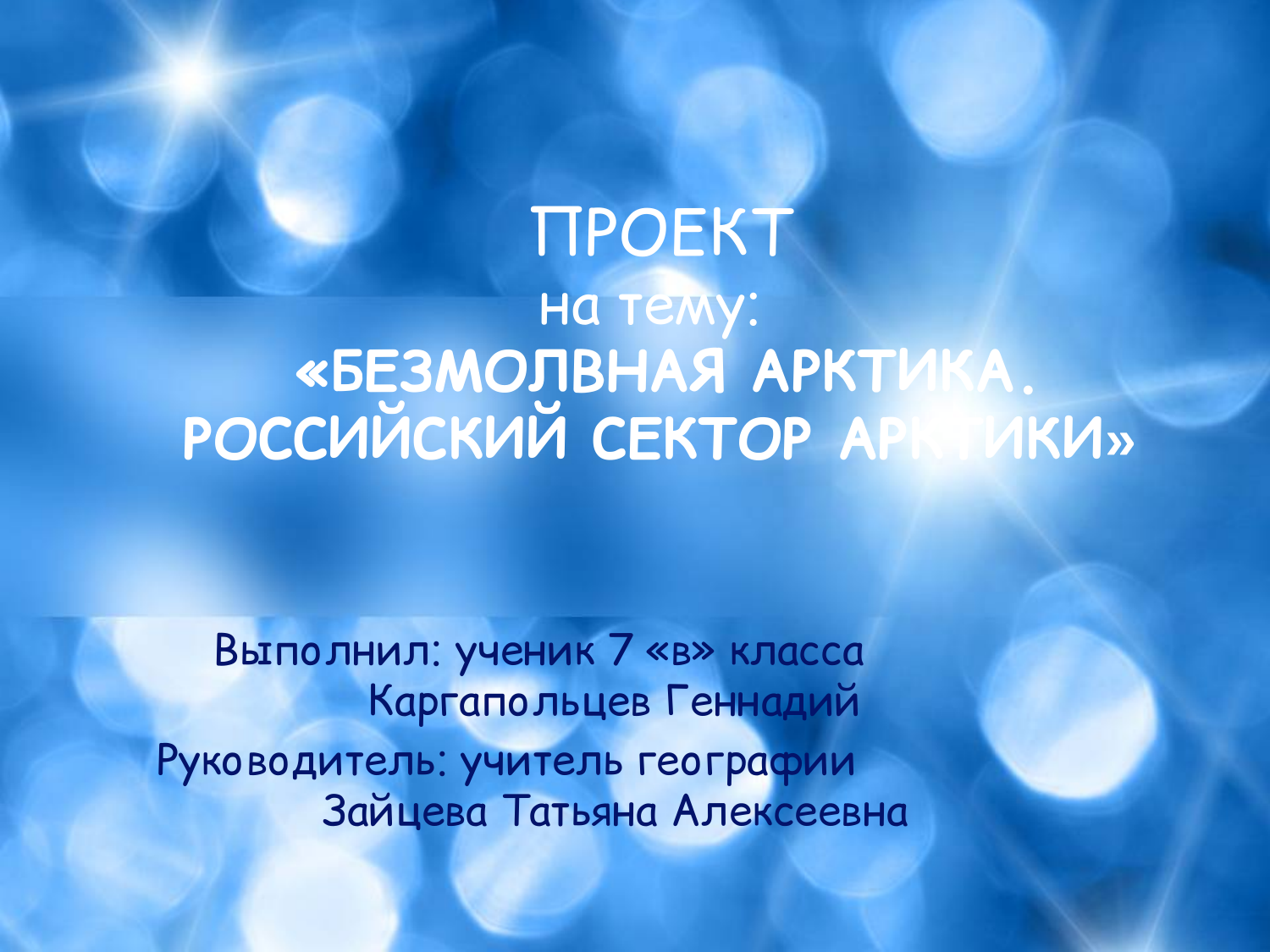

# ПРОЕКТ на тему: «БЕЗМОЛВНАЯ АРКТИКА. РОССИЙСКИЙ СЕКТОР АРКТИКИ»
Выполнил: ученик 7 «в» класса             Каргапольцев Геннадий
Руководитель: учитель географии                  Зайцева Татьяна Алексеевна